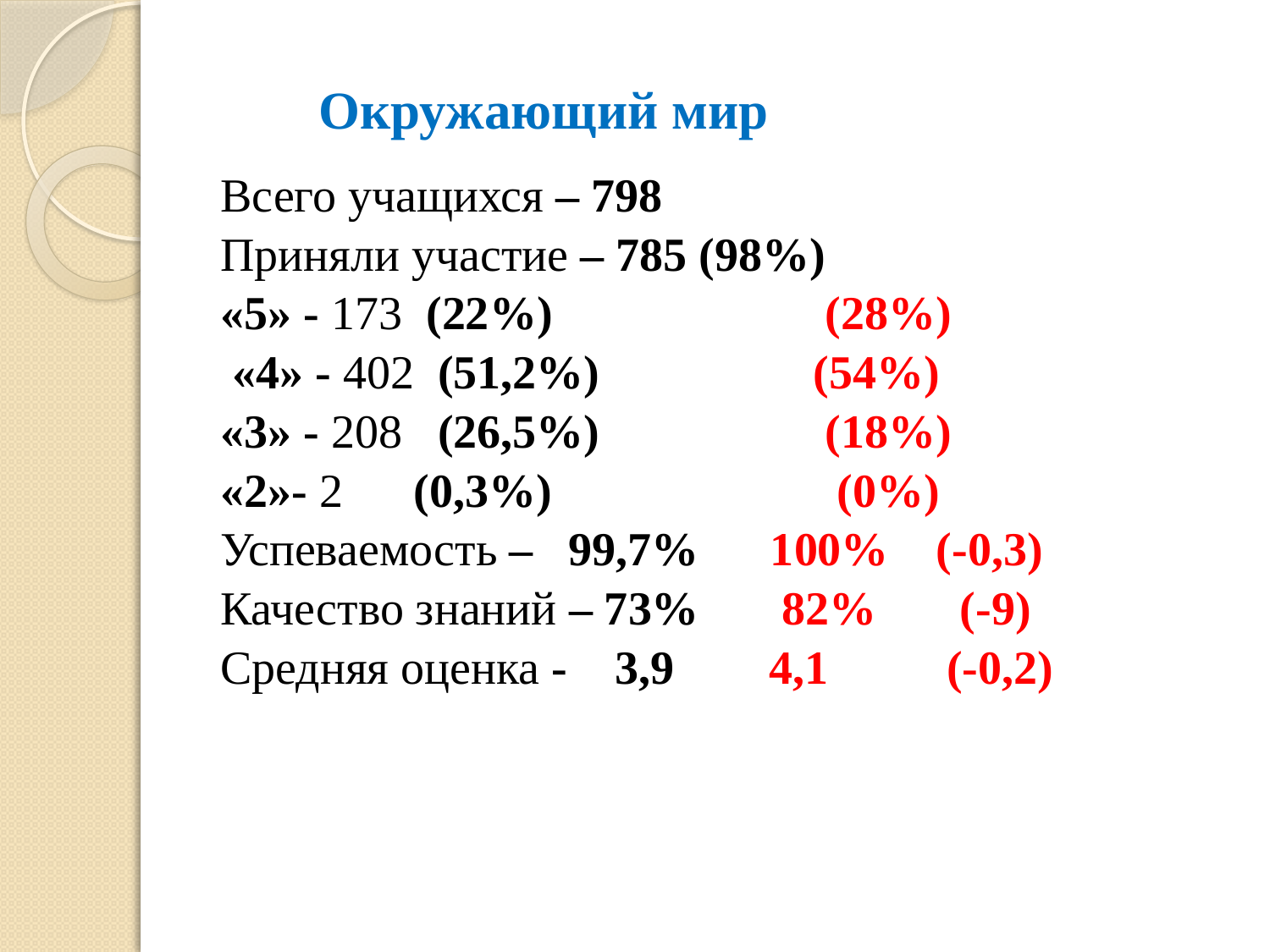

#
Окружающий мир

Всего учащихся – 798
Приняли участие – 785 (98%)
«5» - 173  (22%)                       (28%)
 «4» - 402  (51,2%)                  (54%)
«3» - 208   (26,5%)                   (18%)
«2»- 2      (0,3%)                        (0%)
Успеваемость –   99,7%      100%    (-0,3)
Качество знаний – 73%       82%       (-9)
Средняя оценка -    3,9        4,1          (-0,2)